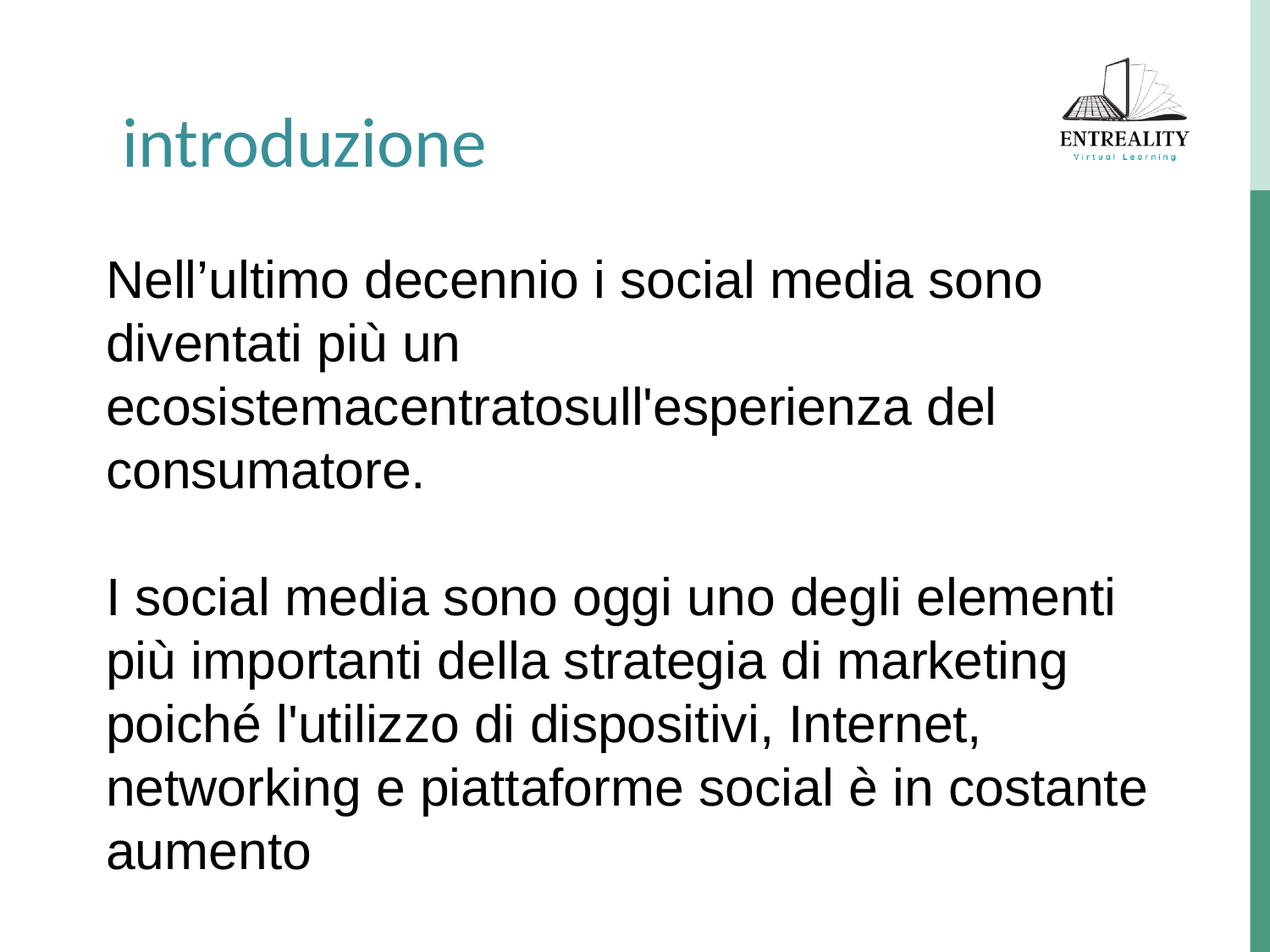

introduzione
Nell’ultimo decennio i social media sono diventati più un ecosistemacentratosull'esperienza del consumatore.

I social media sono oggi uno degli elementi più importanti della strategia di marketing poiché l'utilizzo di dispositivi, Internet, networking e piattaforme social è in costante aumento